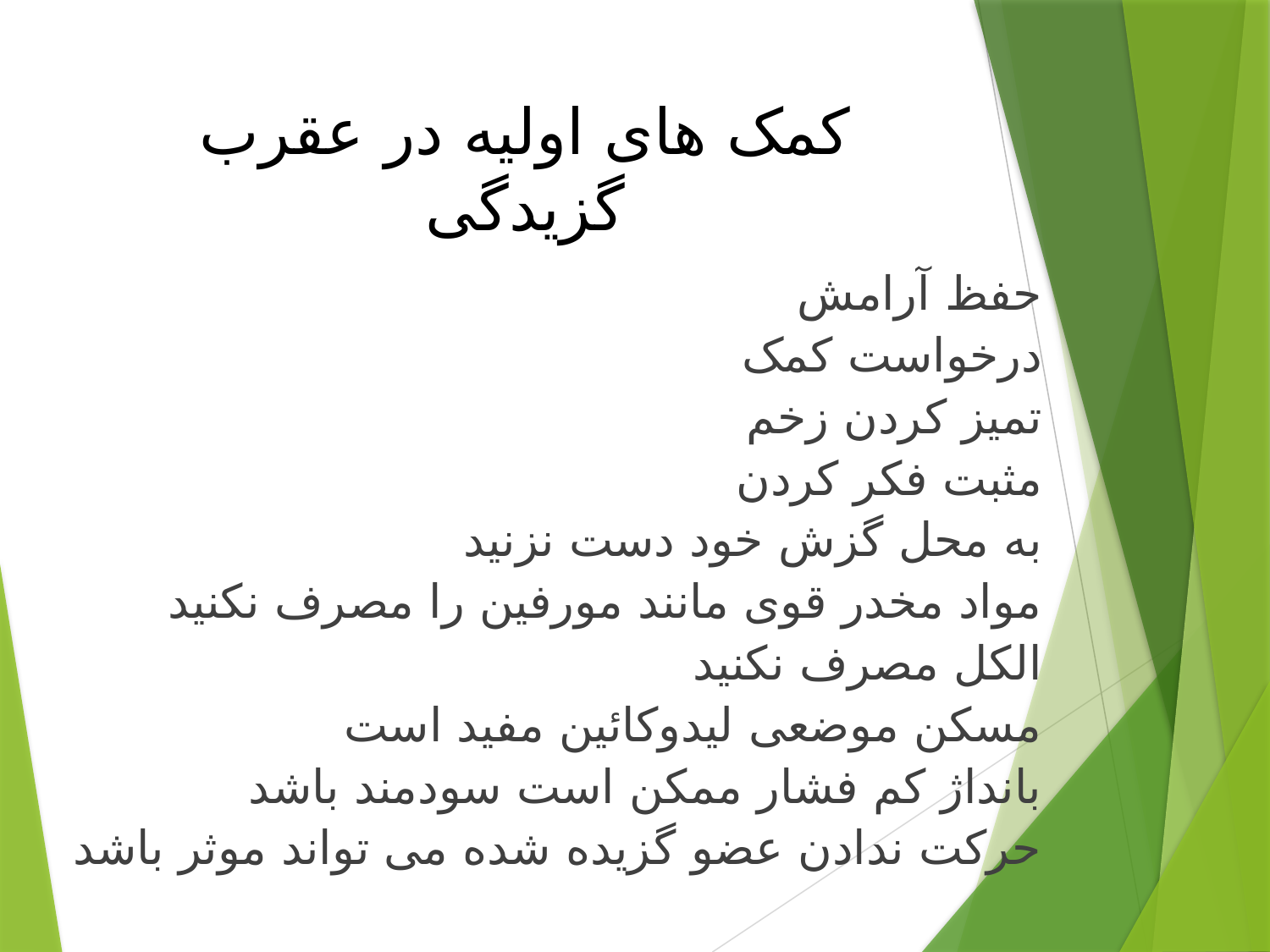

# کمک های اولیه در عقرب گزیدگی
حفظ آرامش
درخواست کمک
تمیز کردن زخم
مثبت فکر کردن
به محل گزش خود دست نزنید
مواد مخدر قوی مانند مورفین را مصرف نکنید
الکل مصرف نکنید
مسکن موضعی لیدوکائین مفید است
بانداژ کم فشار ممکن است سودمند باشد
حرکت ندادن عضو گزیده شده می تواند موثر باشد